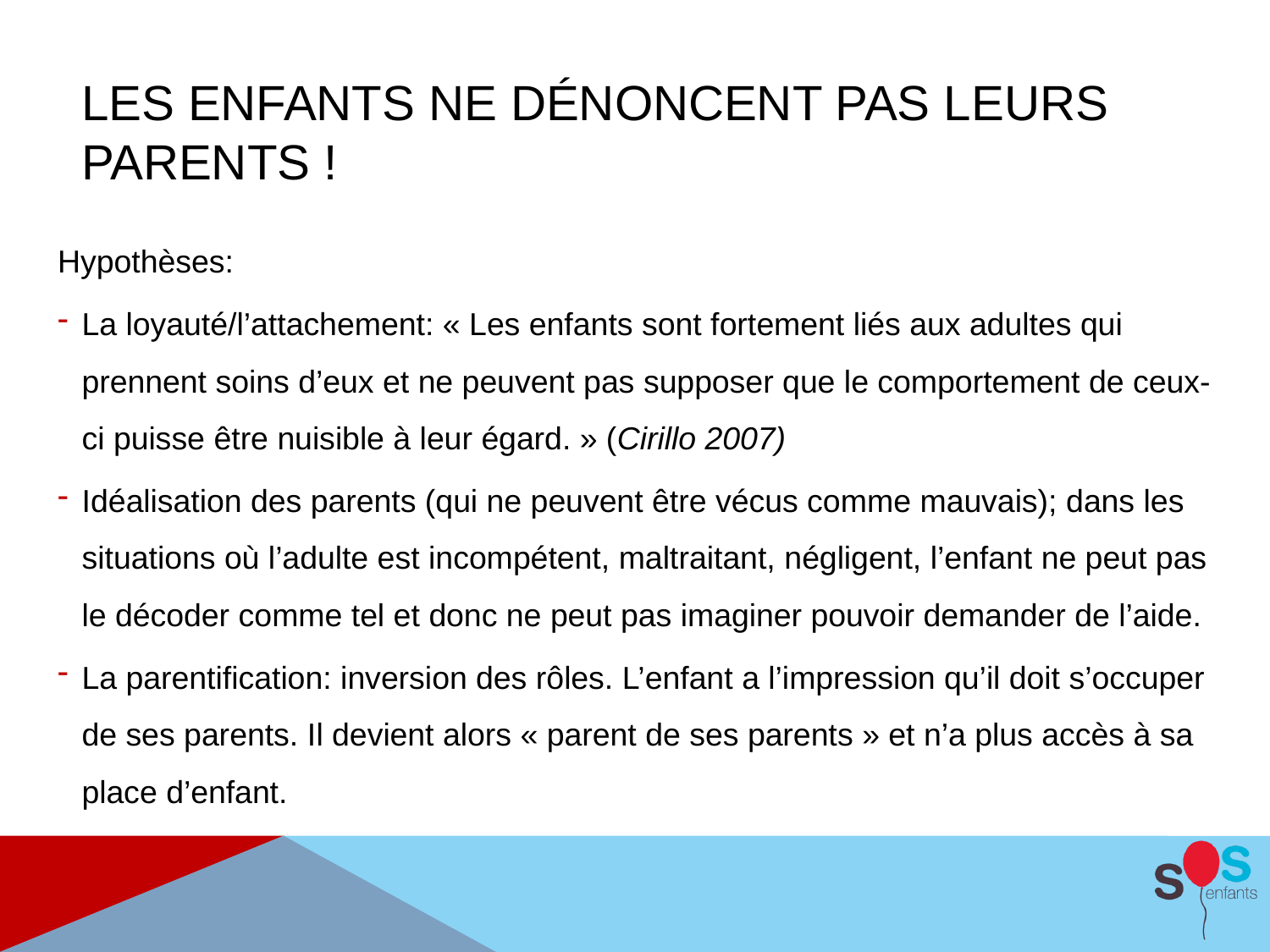

# Les enfants ne dénoncent pas leurs parents !
Hypothèses:
La loyauté/l’attachement: « Les enfants sont fortement liés aux adultes qui prennent soins d’eux et ne peuvent pas supposer que le comportement de ceux-ci puisse être nuisible à leur égard. » (Cirillo 2007)
Idéalisation des parents (qui ne peuvent être vécus comme mauvais); dans les situations où l’adulte est incompétent, maltraitant, négligent, l’enfant ne peut pas le décoder comme tel et donc ne peut pas imaginer pouvoir demander de l’aide.
La parentification: inversion des rôles. L’enfant a l’impression qu’il doit s’occuper de ses parents. Il devient alors « parent de ses parents » et n’a plus accès à sa place d’enfant.